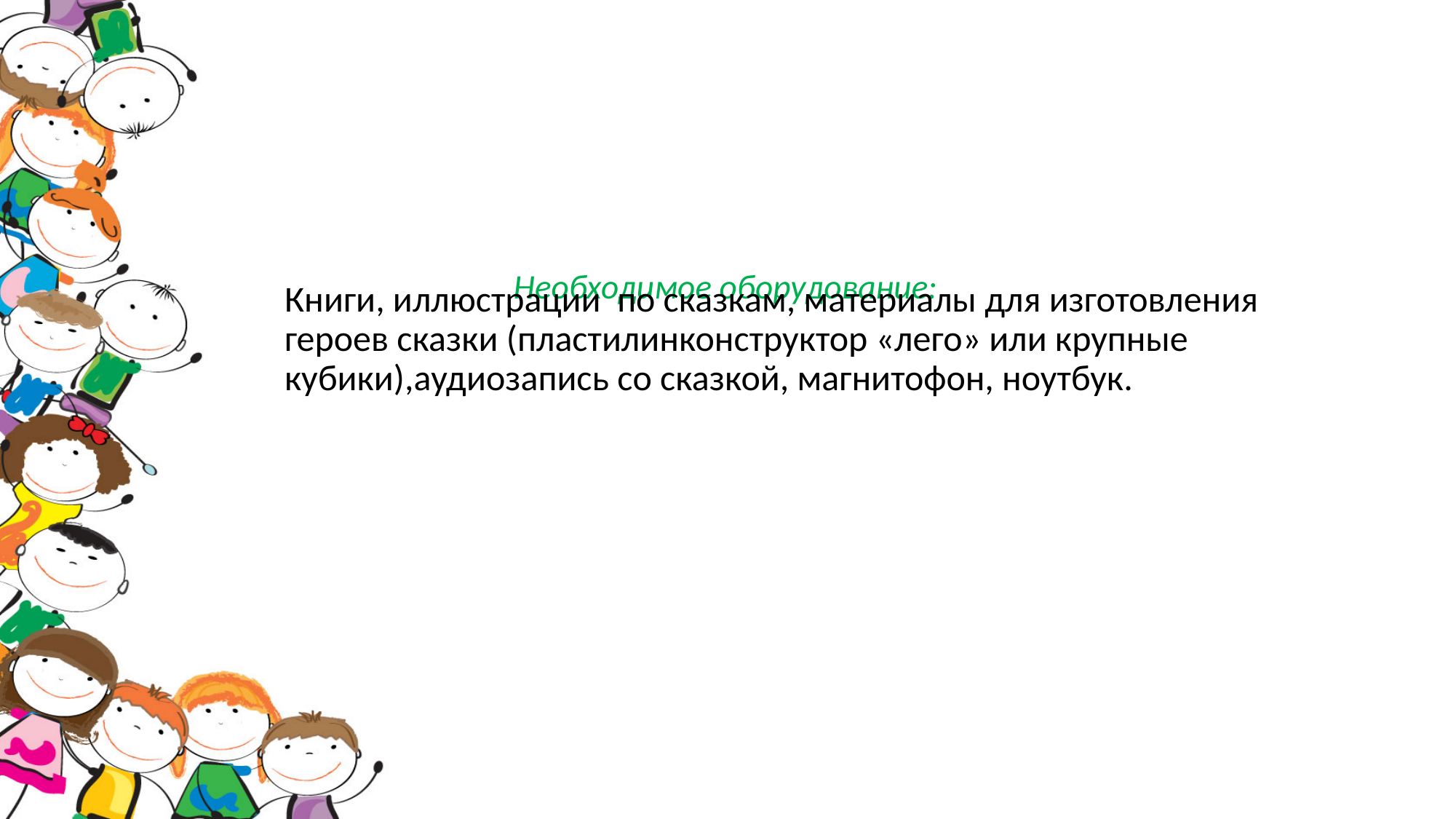

# Необходимое оборудование:
Книги, иллюстрации  по сказкам, материалы для изготовления героев сказки (пластилинконструктор «лего» или крупные кубики),аудиозапись со сказкой, магнитофон, ноутбук.